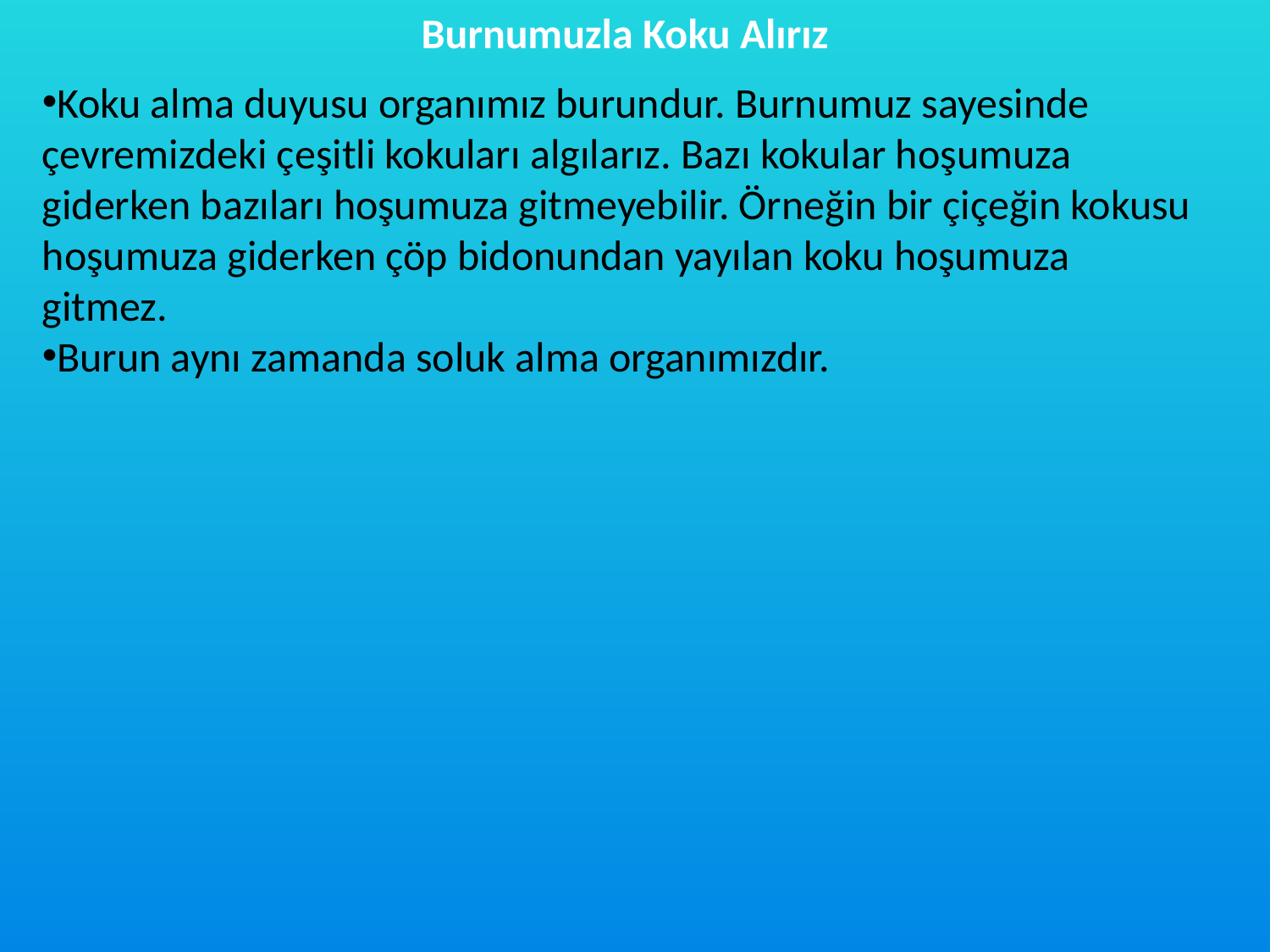

Burnumuzla Koku Alırız
Koku alma duyusu organımız burundur. Burnumuz sayesinde çevremizdeki çeşitli kokuları algılarız. Bazı kokular hoşumuza giderken bazıları hoşumuza gitmeyebilir. Örneğin bir çiçeğin kokusu hoşumuza giderken çöp bidonundan yayılan koku hoşumuza gitmez.
Burun aynı zamanda soluk alma organımızdır.